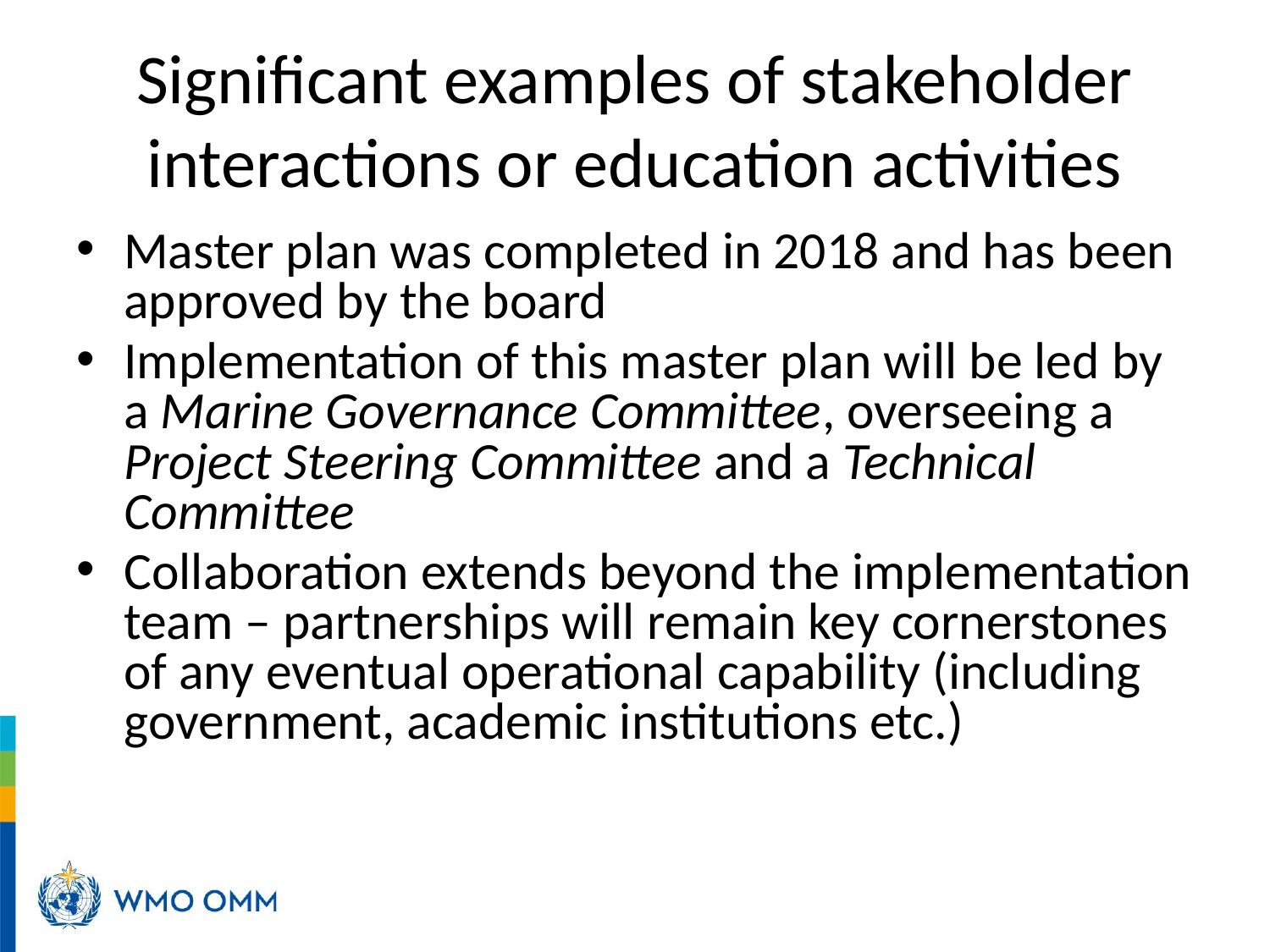

# Significant examples of stakeholder interactions or education activities
Master plan was completed in 2018 and has been approved by the board
Implementation of this master plan will be led by a Marine Governance Committee, overseeing a Project Steering Committee and a Technical Committee
Collaboration extends beyond the implementation team – partnerships will remain key cornerstones of any eventual operational capability (including government, academic institutions etc.)